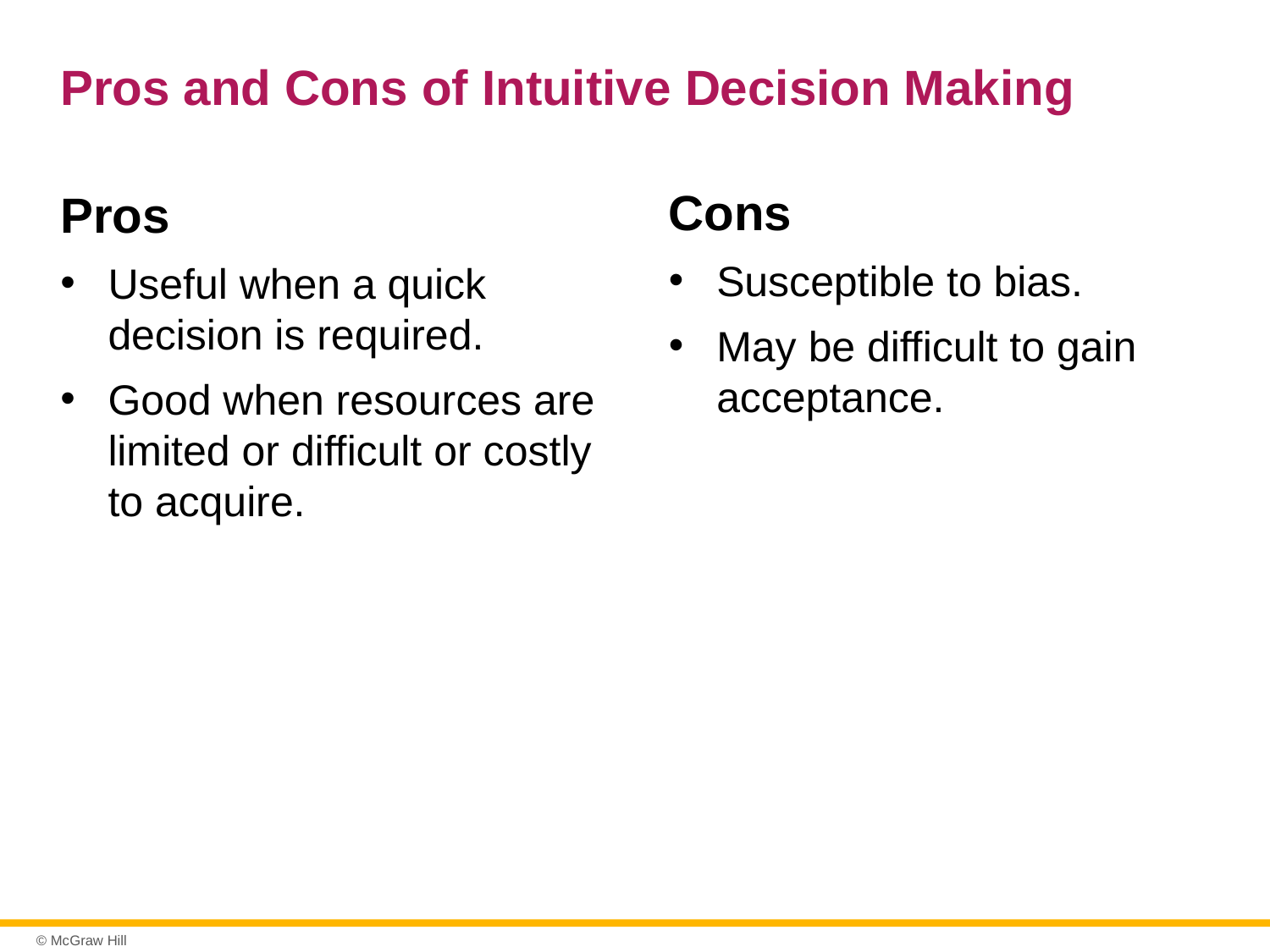

# Pros and Cons of Intuitive Decision Making
Cons
Susceptible to bias.
May be difficult to gain acceptance.
Pros
Useful when a quick decision is required.
Good when resources are limited or difficult or costly to acquire.